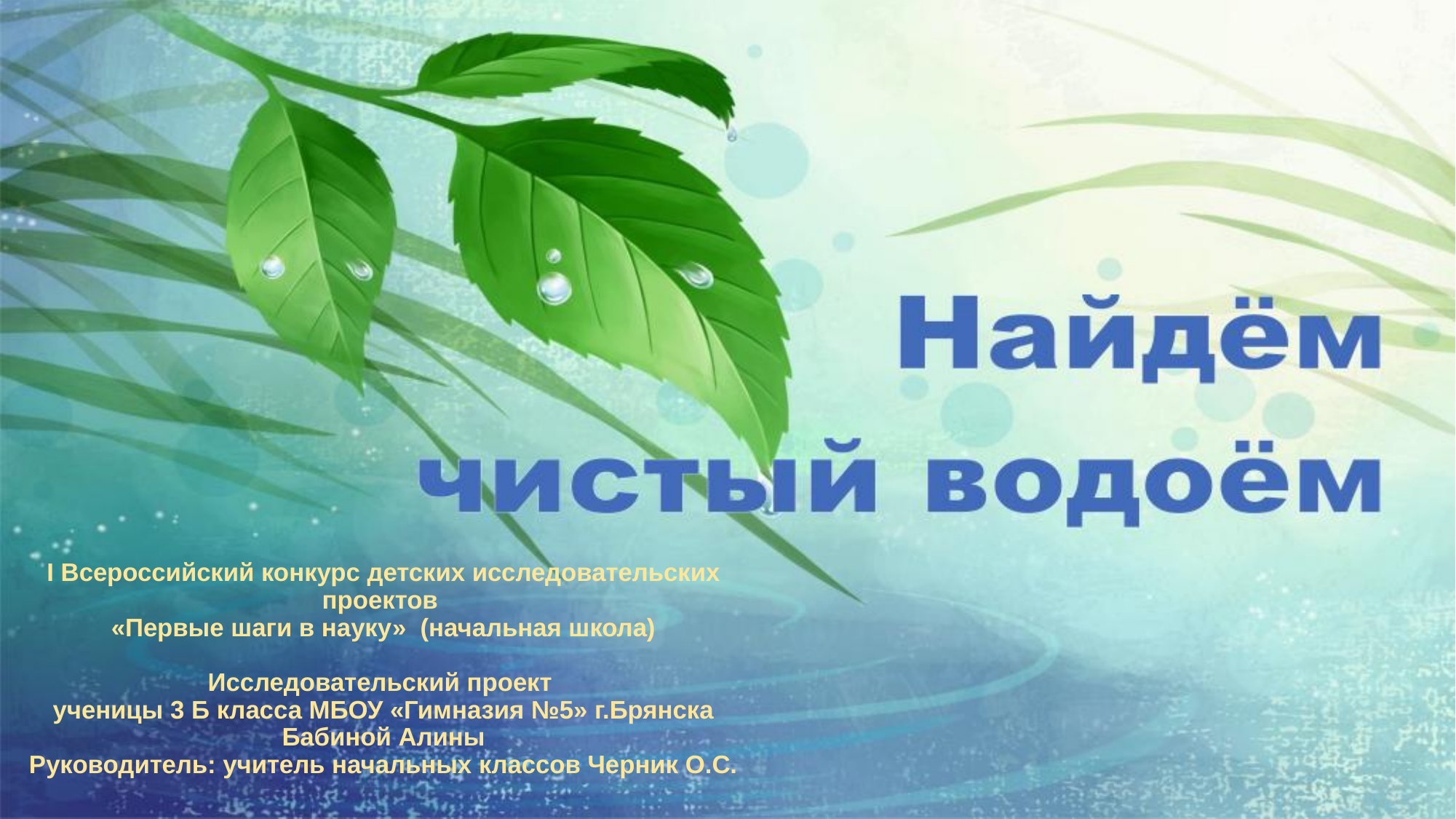

I Всероссийский конкурс детских исследовательских проектов
«Первые шаги в науку»  (начальная школа)

Исследовательский проект
ученицы 3 Б класса МБОУ «Гимназия №5» г.Брянска
Бабиной Алины
Руководитель: учитель начальных классов Черник О.С.